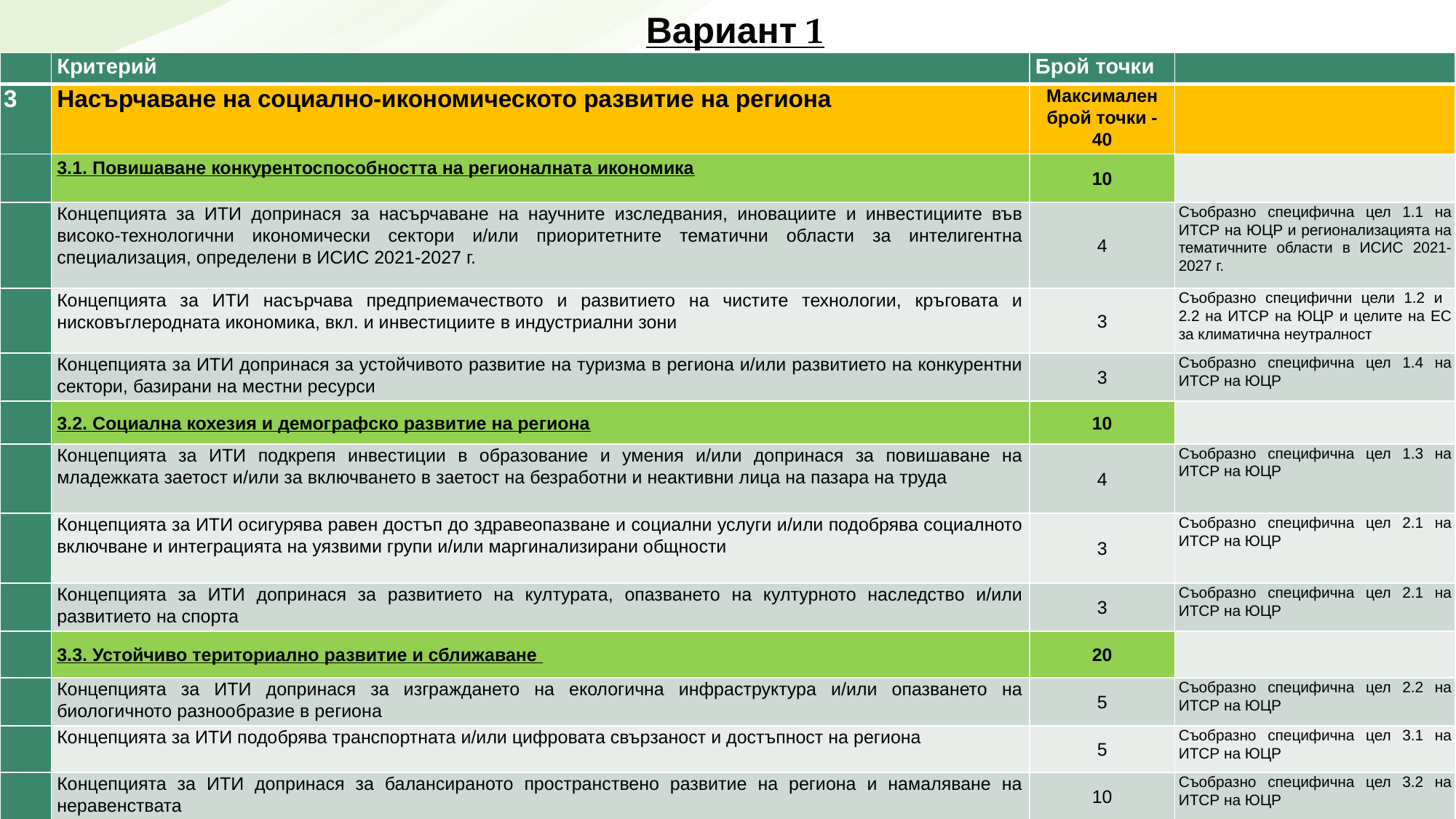

Вариант 1
|  | Критерий | Брой точки |  |
| --- | --- | --- | --- |
| 3 | Насърчаване на социално-икономическото развитие на региона | Максимален брой точки - 40 |  |
|  | 3.1. Повишаване конкурентоспособността на регионалната икономика | 10 |  |
|  | Концепцията за ИТИ допринася за насърчаване на научните изследвания, иновациите и инвестициите във високо-технологични икономически сектори и/или приоритетните тематични области за интелигентна специализация, определени в ИСИС 2021-2027 г. | 4 | Съобразно специфична цел 1.1 на ИТСР на ЮЦР и регионализацията на тематичните области в ИСИС 2021-2027 г. |
|  | Концепцията за ИТИ насърчава предприемачеството и развитието на чистите технологии, кръговата и нисковъглеродната икономика, вкл. и инвестициите в индустриални зони | 3 | Съобразно специфични цели 1.2 и 2.2 на ИТСР на ЮЦР и целите на ЕС за климатична неутралност |
|  | Концепцията за ИТИ допринася за устойчивото развитие на туризма в региона и/или развитието на конкурентни сектори, базирани на местни ресурси | 3 | Съобразно специфична цел 1.4 на ИТСР на ЮЦР |
|  | 3.2. Социална кохезия и демографско развитие на региона | 10 |  |
|  | Концепцията за ИТИ подкрепя инвестиции в образование и умения и/или допринася за повишаване на младежката заетост и/или за включването в заетост на безработни и неактивни лица на пазара на труда | 4 | Съобразно специфична цел 1.3 на ИТСР на ЮЦР |
|  | Концепцията за ИТИ осигурява равен достъп до здравеопазване и социални услуги и/или подобрява социалното включване и интеграцията на уязвими групи и/или маргинализирани общности | 3 | Съобразно специфична цел 2.1 на ИТСР на ЮЦР |
|  | Концепцията за ИТИ допринася за развитието на културата, опазването на културното наследство и/или развитието на спорта | 3 | Съобразно специфична цел 2.1 на ИТСР на ЮЦР |
|  | 3.3. Устойчиво териториално развитие и сближаване | 20 |  |
|  | Концепцията за ИТИ допринася за изграждането на екологична инфраструктура и/или опазването на биологичното разнообразие в региона | 5 | Съобразно специфична цел 2.2 на ИТСР на ЮЦР |
|  | Концепцията за ИТИ подобрява транспортната и/или цифровата свързаност и достъпност на региона | 5 | Съобразно специфична цел 3.1 на ИТСР на ЮЦР |
|  | Концепцията за ИТИ допринася за балансираното пространствено развитие на региона и намаляване на неравенствата | 10 | Съобразно специфична цел 3.2 на ИТСР на ЮЦР |